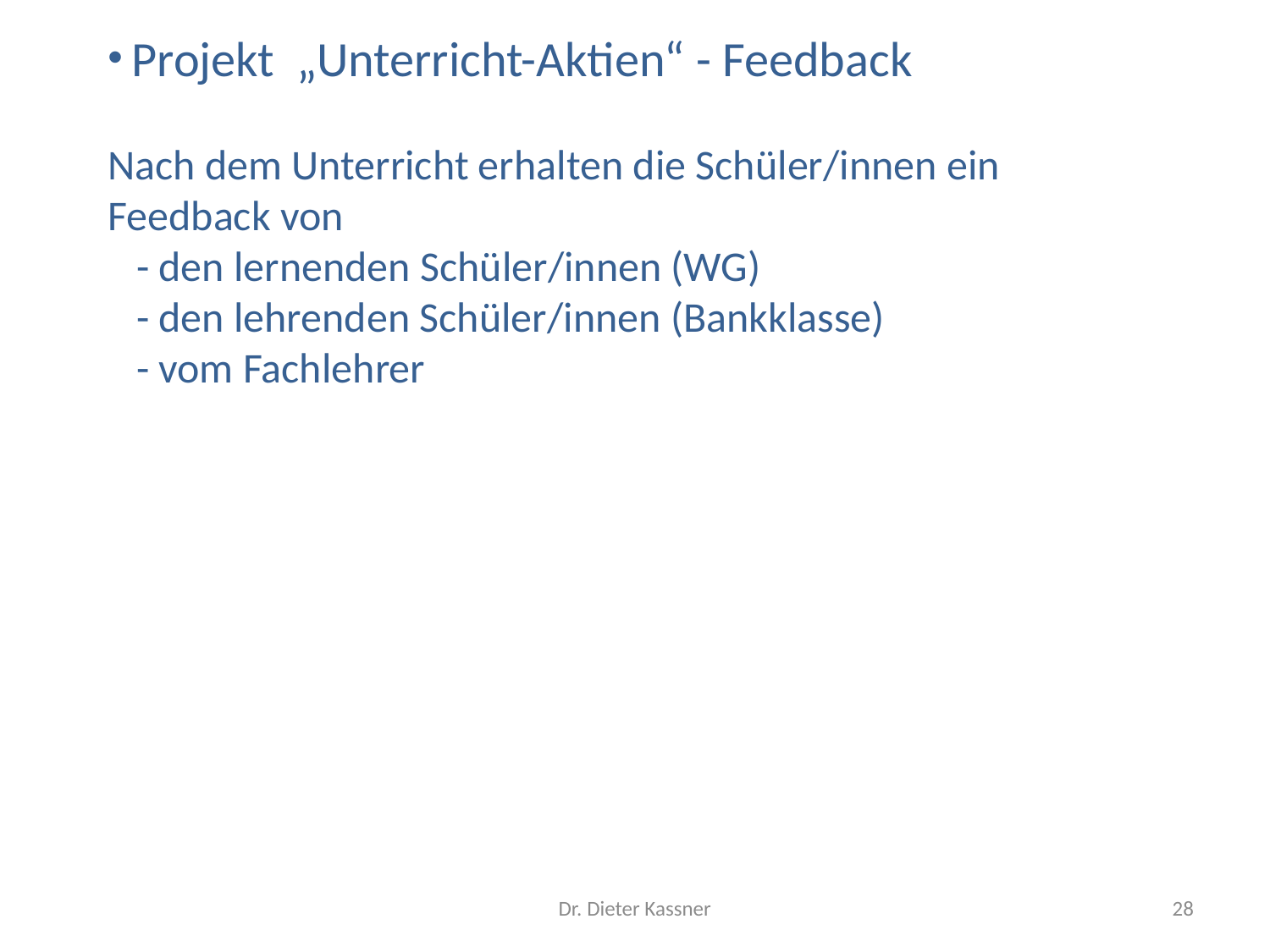

Projekt  „Unterricht-Aktien“ - Feedback

Nach dem Unterricht erhalten die Schüler/innen ein Feedback von
   - den lernenden Schüler/innen (WG)
   - den lehrenden Schüler/innen (Bankklasse)
   - vom Fachlehrer
Dr. Dieter Kassner
28